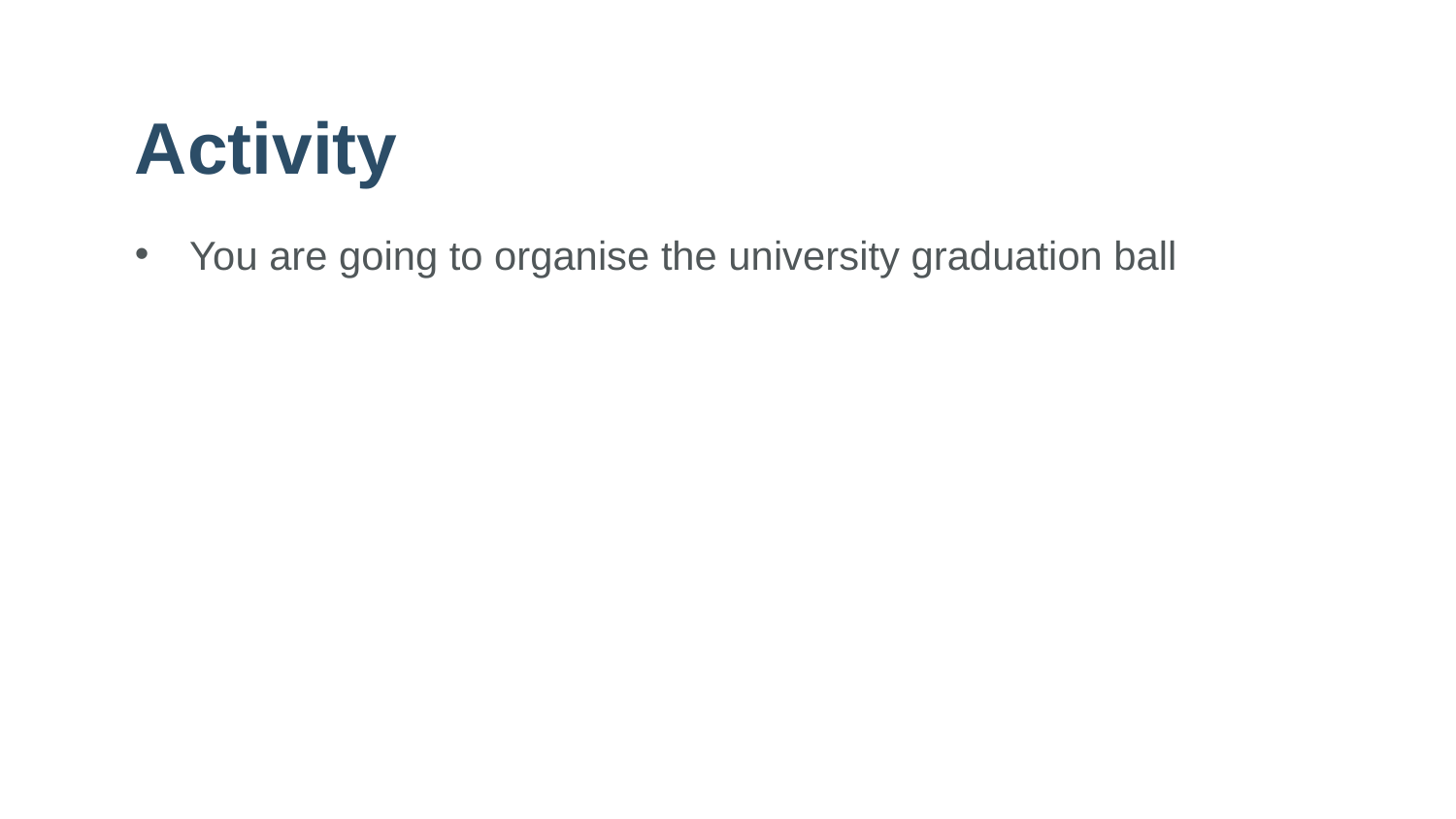

# Activity
You are going to organise the university graduation ball